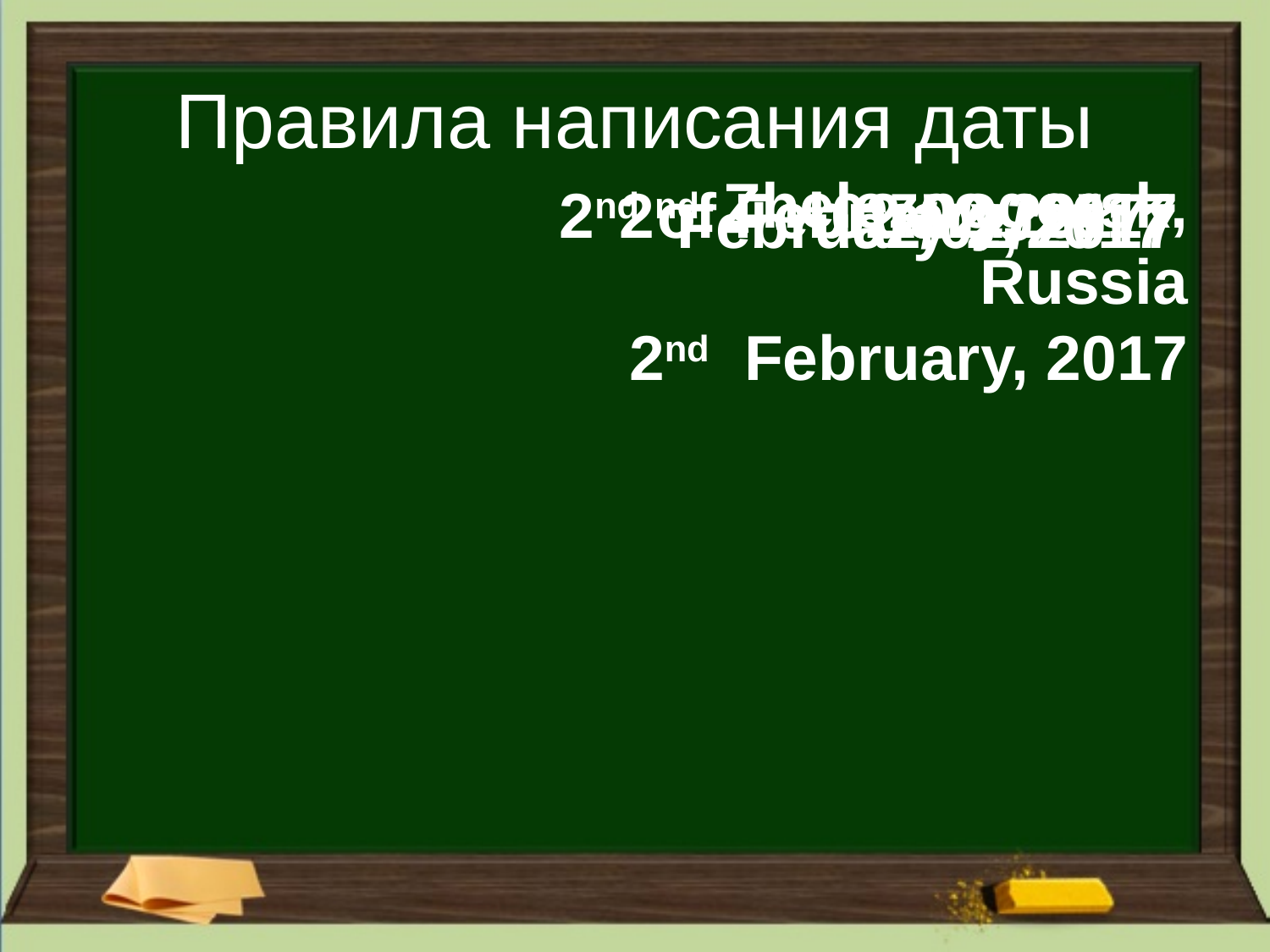

# Правила написания даты
Zheleznogorsk, Russia
2nd  February, 2017
02.02.2017
2nd  February, 2017
2nd of February, 2017
02/02/2017
February 2, 2017